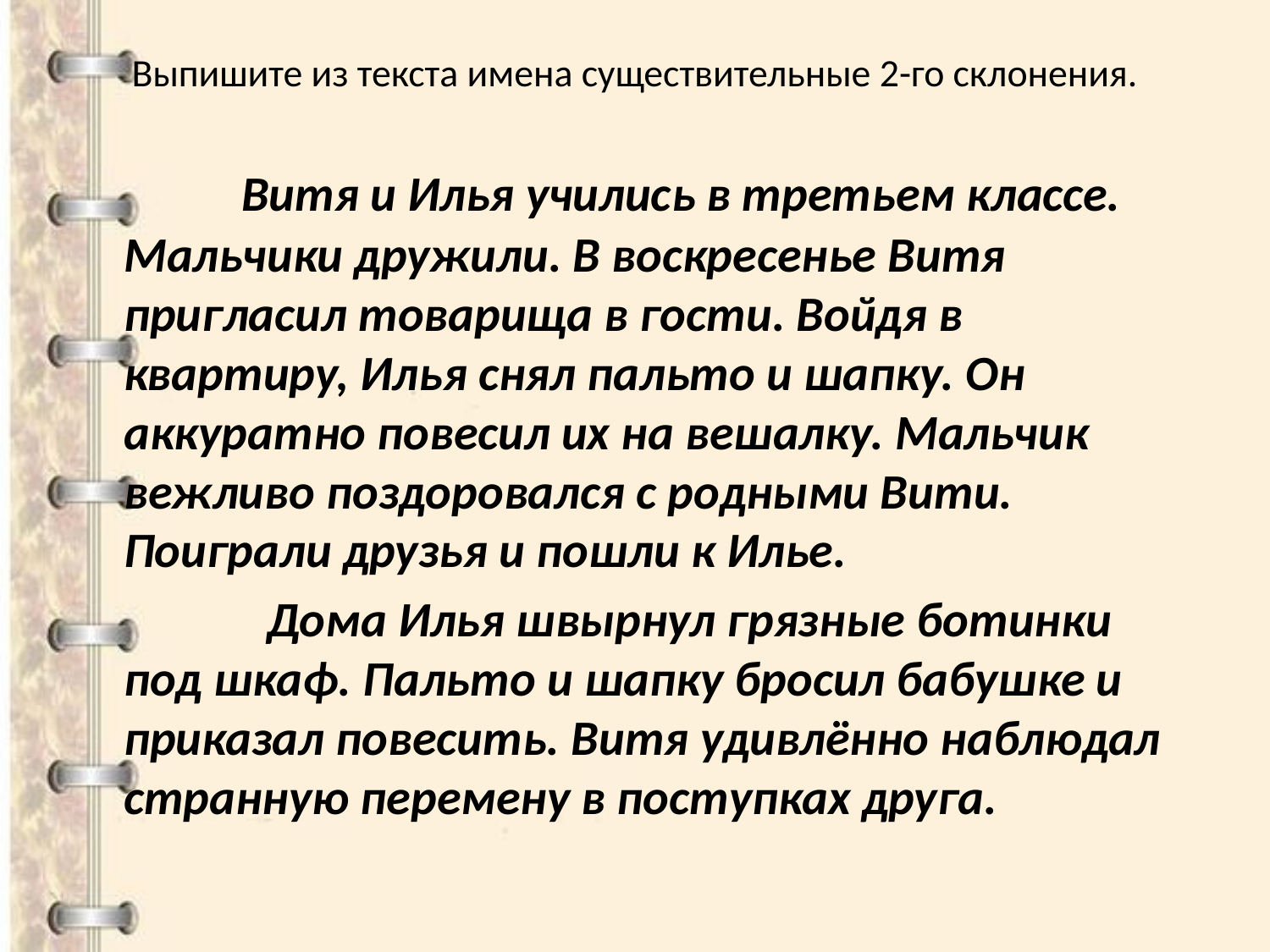

# Выпишите из текста имена существительные 2-го склонения.
             Витя и Илья учились в третьем классе. Мальчики дружили. В воскресенье Витя пригласил товарища в гости. Войдя в квартиру, Илья снял пальто и шапку. Он аккуратно повесил их на вешалку. Мальчик вежливо поздоровался с родными Вити. Поиграли друзья и пошли к Илье.
                 Дома Илья швырнул грязные ботинки под шкаф. Пальто и шапку бросил бабушке и приказал повесить. Витя удивлённо наблюдал странную перемену в поступках друга.